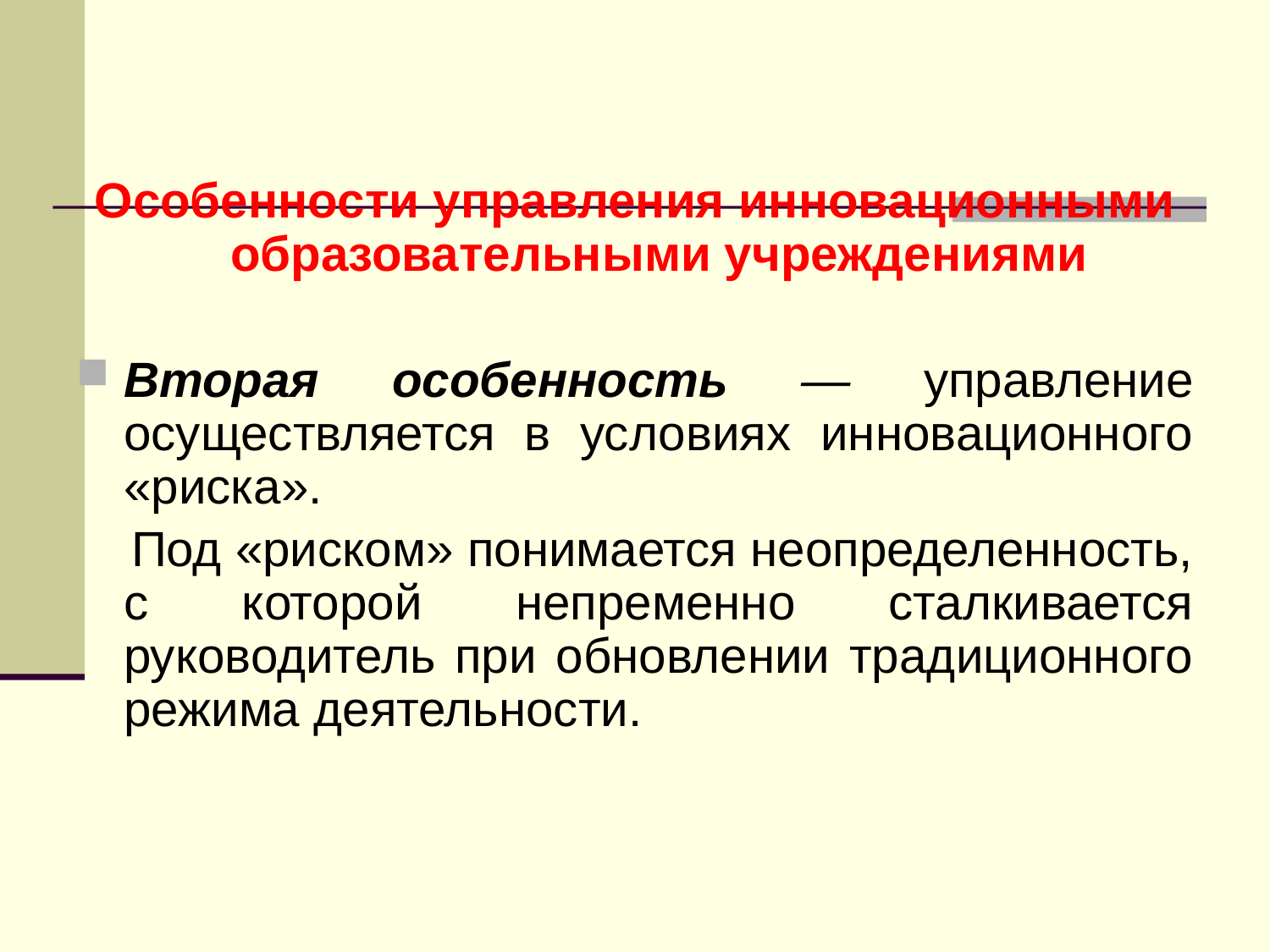

Особенности управления инновационными образовательными учреждениями

Вторая особенность — управление осуществляется в условиях инновационного «риска».
    Под «риском» понимается неопределенность, с которой непременно сталкивается руководитель при обновлении традиционного режима деятельности.